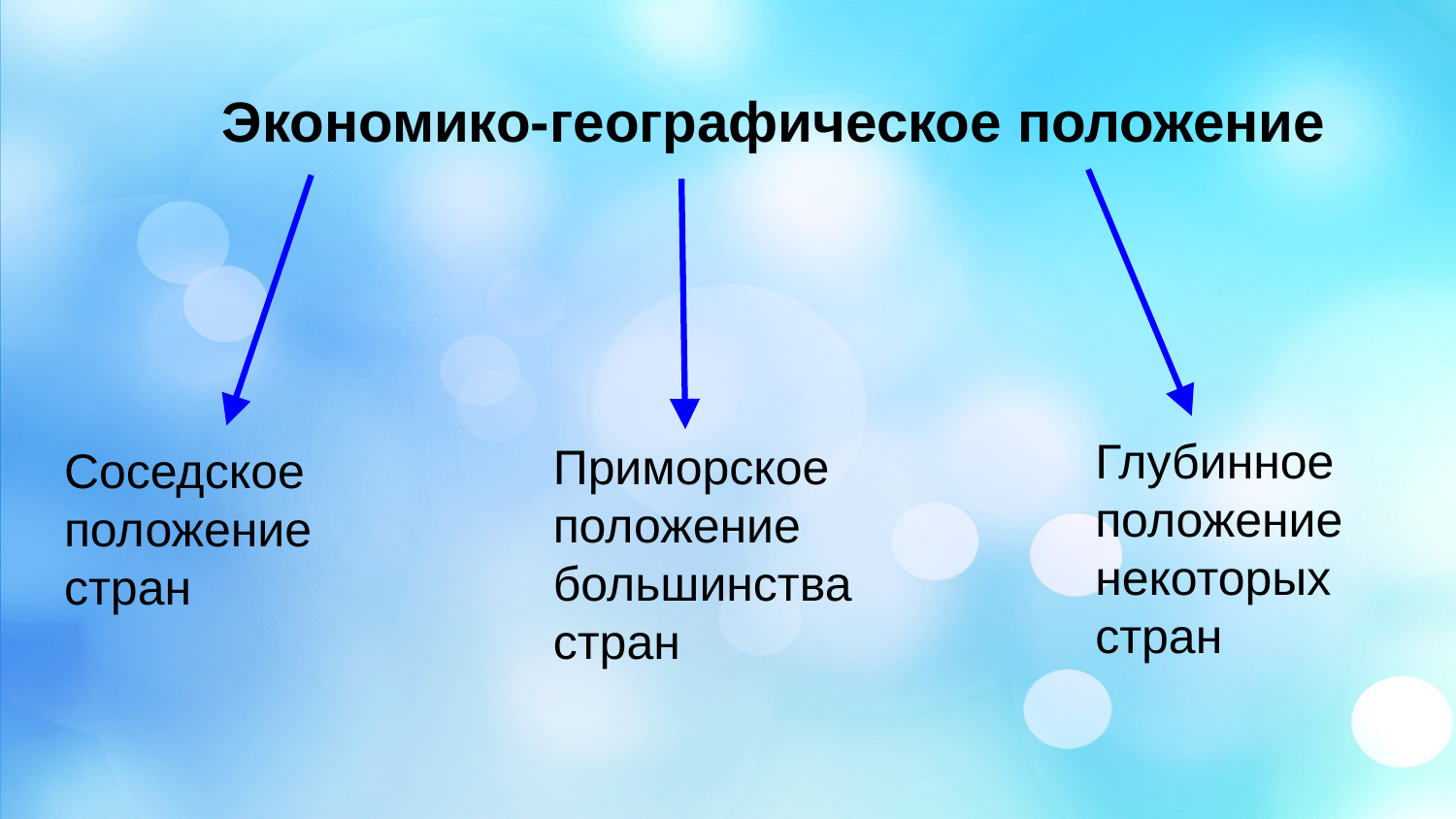

# Экономико-географическое положение

Глубинное положение некоторых стран
Приморское положение большинства стран
Соседское положение стран